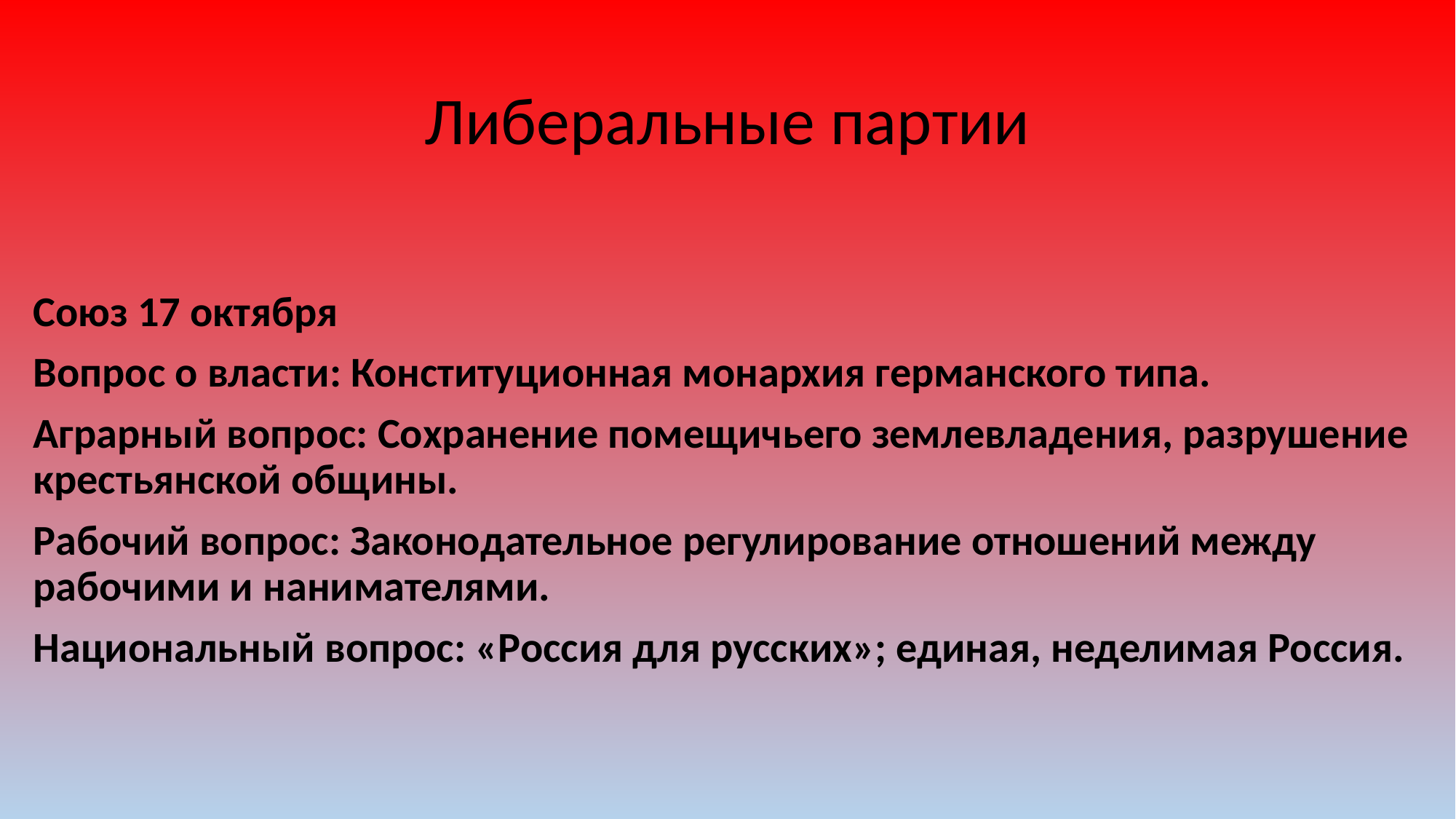

# Либеральные партии

Союз 17 октября
Вопрос о власти: Конституционная монархия германского типа.
Аграрный вопрос: Сохранение помещичьего землевладения, разрушение крестьянской общины.
Рабочий вопрос: Законодательное регулирование отношений между рабочими и нанимателями.
Национальный вопрос: «Россия для русских»; единая, неделимая Россия.